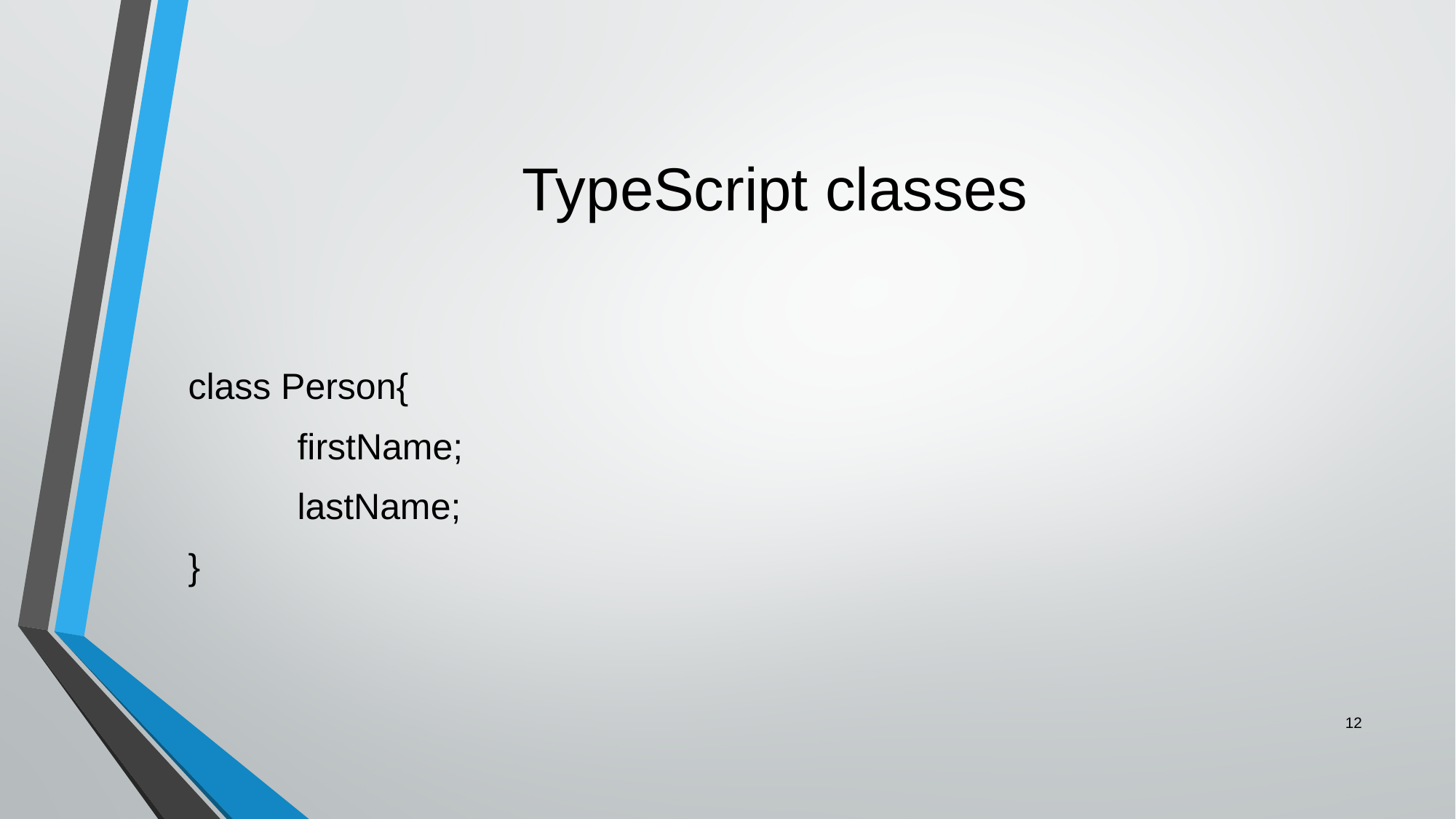

# TypeScript classes
class Person{
	firstName;
	lastName;
}

12